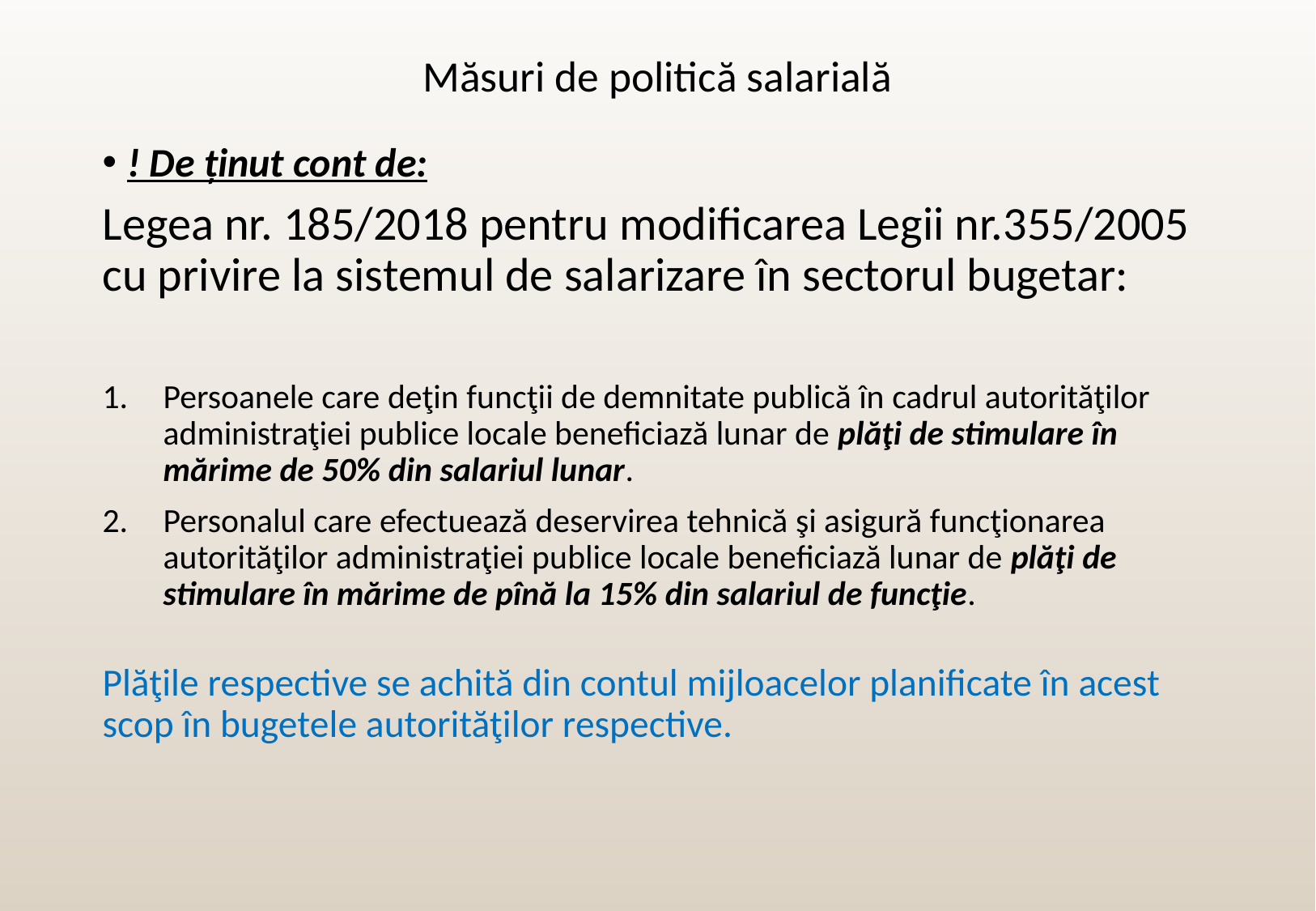

# Măsuri de politică salarială
! De ținut cont de:
Legea nr. 185/2018 pentru modificarea Legii nr.355/2005 cu privire la sistemul de salarizare în sectorul bugetar:

Persoanele care deţin funcţii de demnitate publică în cadrul autorităţilor administraţiei publice locale beneficiază lunar de plăţi de stimulare în mărime de 50% din salariul lunar.
Personalul care efectuează deservirea tehnică şi asigură funcţionarea autorităţilor administraţiei publice locale beneficiază lunar de plăţi de stimulare în mărime de pînă la 15% din salariul de funcţie.
Plăţile respective se achită din contul mijloacelor planificate în acest scop în bugetele autorităţilor respective.